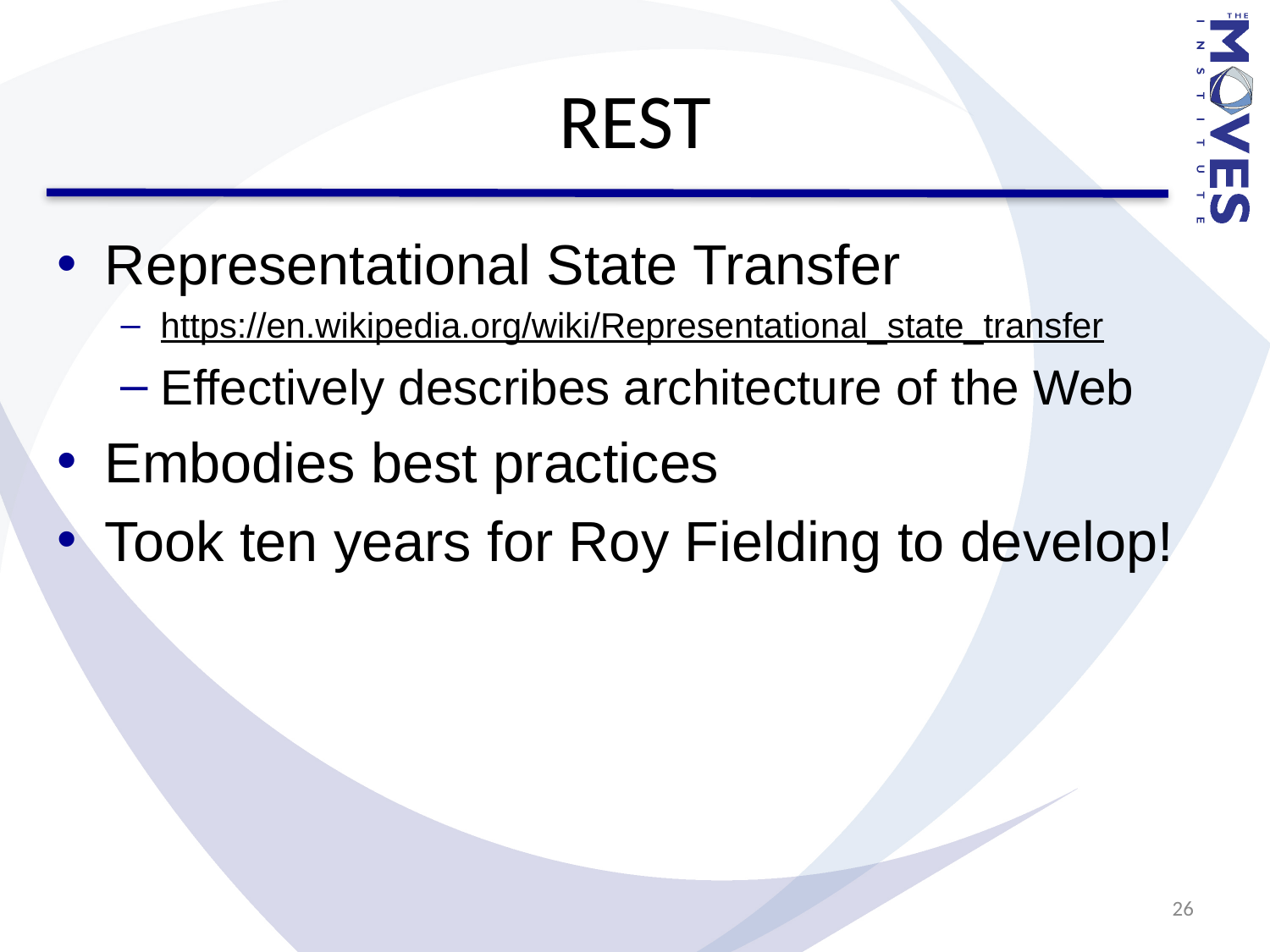

# REST
Representational State Transfer
https://en.wikipedia.org/wiki/Representational_state_transfer
Effectively describes architecture of the Web
Embodies best practices
Took ten years for Roy Fielding to develop!
26